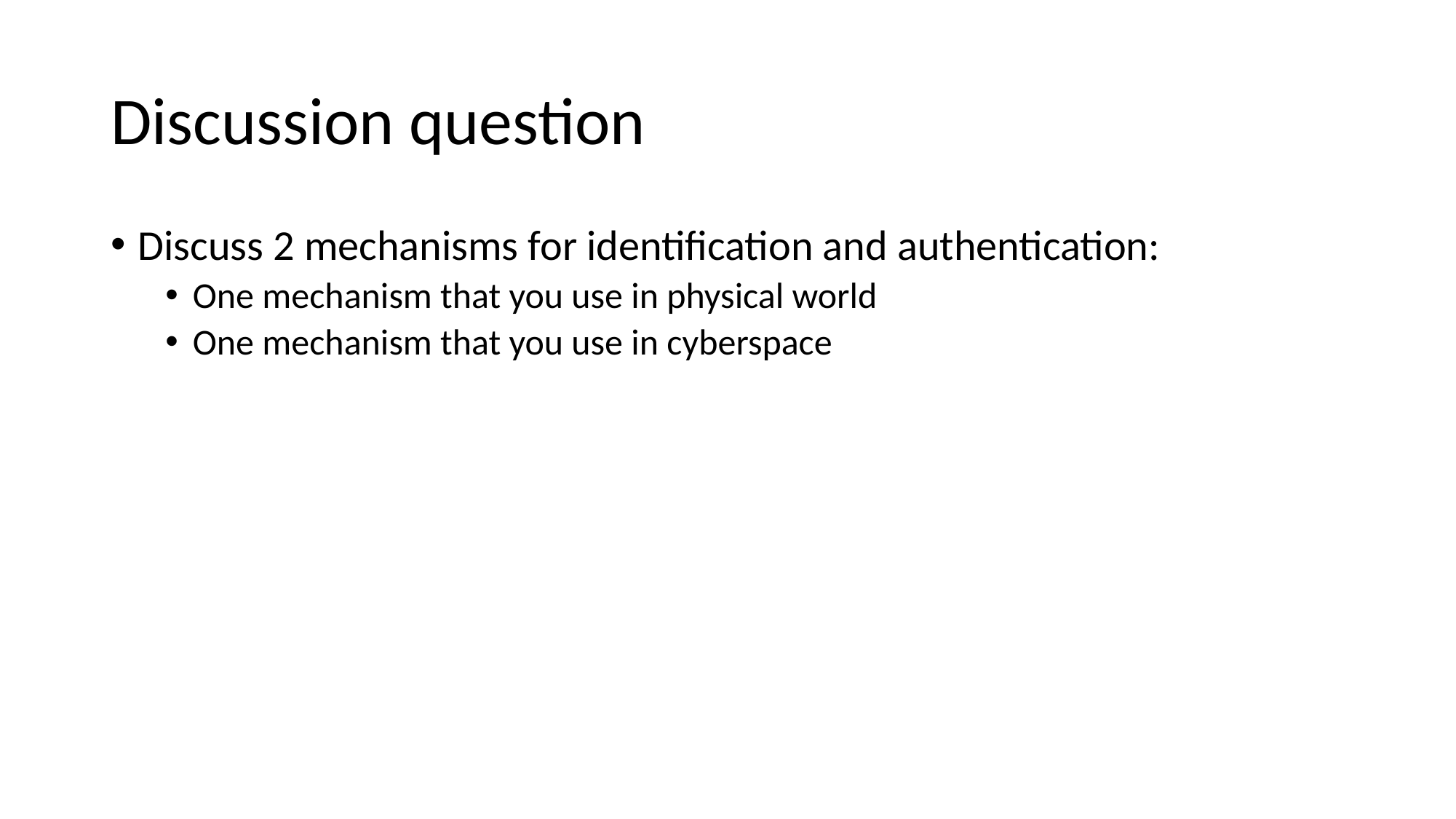

# Discussion question
Discuss 2 mechanisms for identification and authentication:
One mechanism that you use in physical world
One mechanism that you use in cyberspace